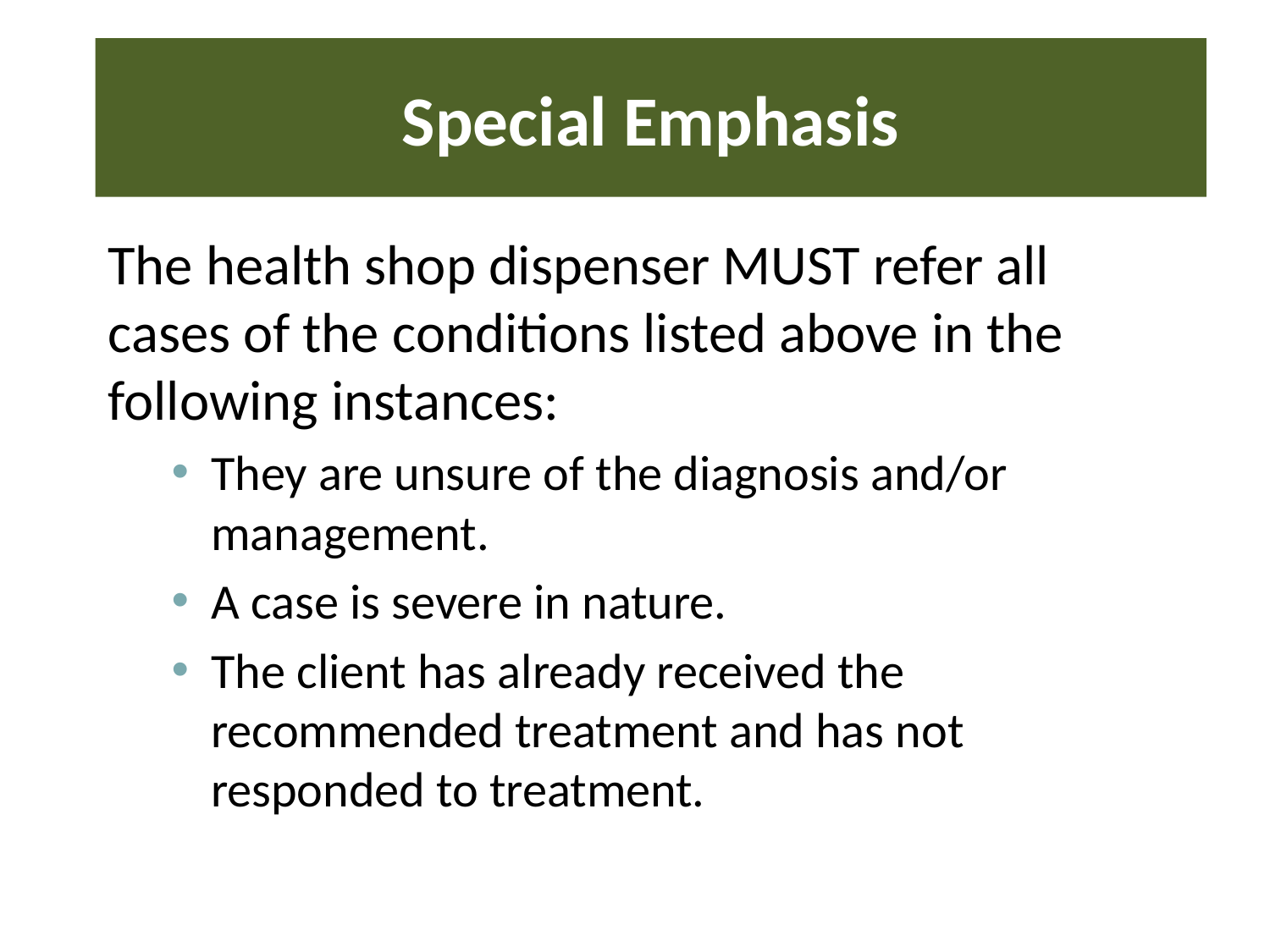

# Special Emphasis
The health shop dispenser MUST refer all cases of the conditions listed above in the following instances:
They are unsure of the diagnosis and/or management.
A case is severe in nature.
The client has already received the recommended treatment and has not responded to treatment.